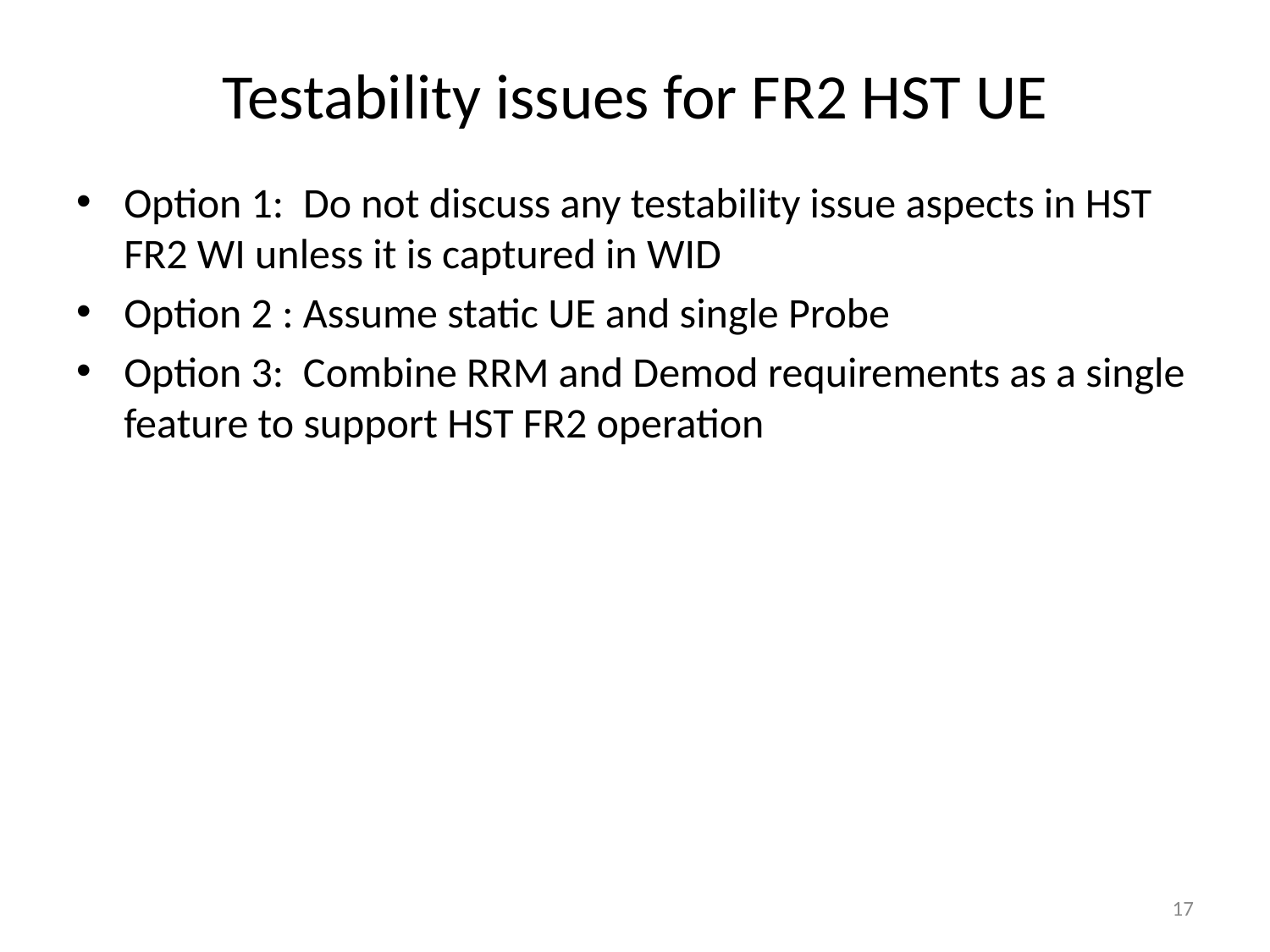

# Testability issues for FR2 HST UE
Option 1:  Do not discuss any testability issue aspects in HST FR2 WI unless it is captured in WID
Option 2 : Assume static UE and single Probe
Option 3:  Combine RRM and Demod requirements as a single feature to support HST FR2 operation
17